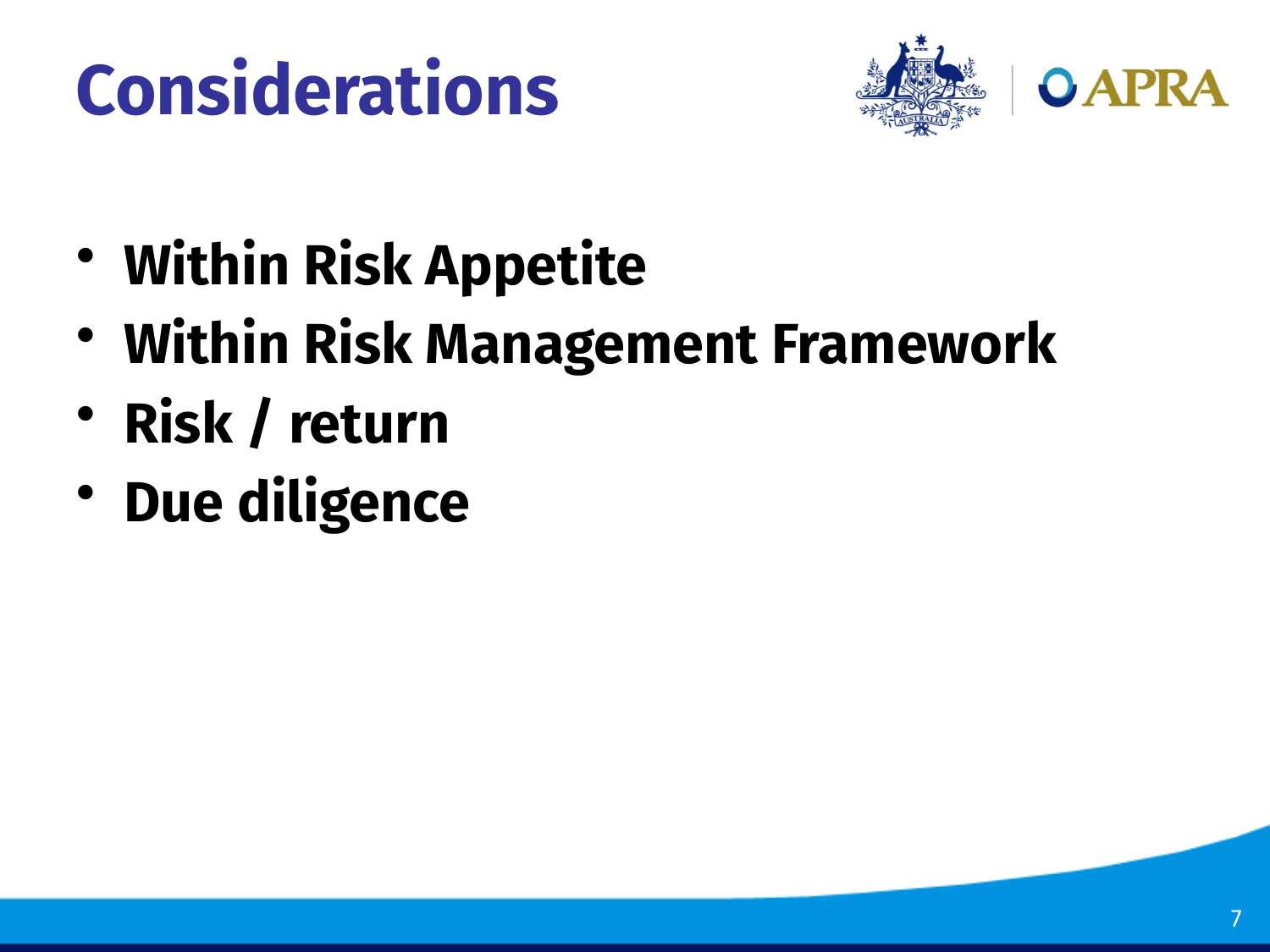

# Considerations
Within Risk Appetite
Within Risk Management Framework
Risk / return
Due diligence
7